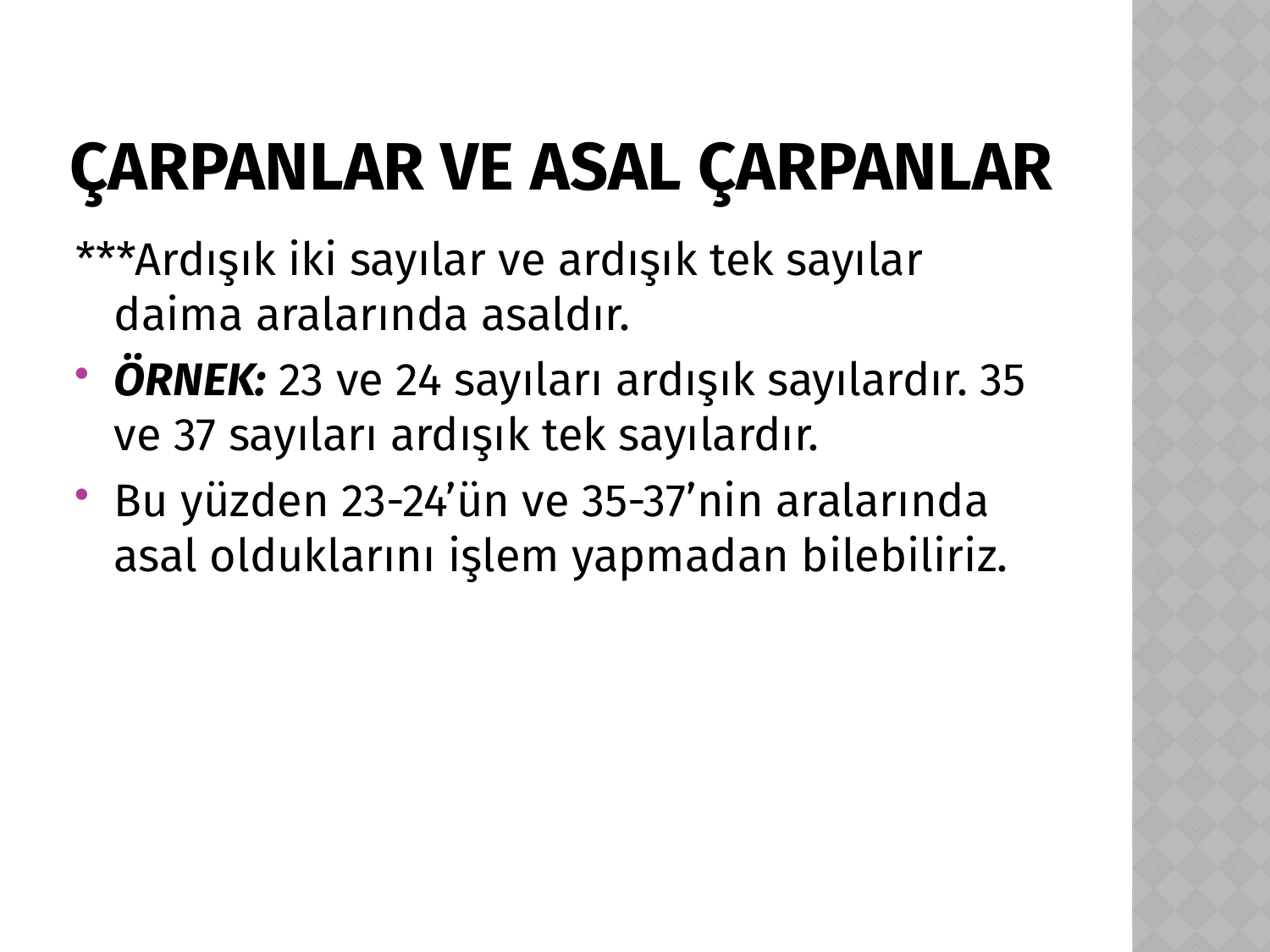

# Çarpanlar ve asal çarpanlar
***Ardışık iki sayılar ve ardışık tek sayılar daima aralarında asaldır.
ÖRNEK: 23 ve 24 sayıları ardışık sayılardır. 35 ve 37 sayıları ardışık tek sayılardır.
Bu yüzden 23-24’ün ve 35-37’nin aralarında asal olduklarını işlem yapmadan bilebiliriz.